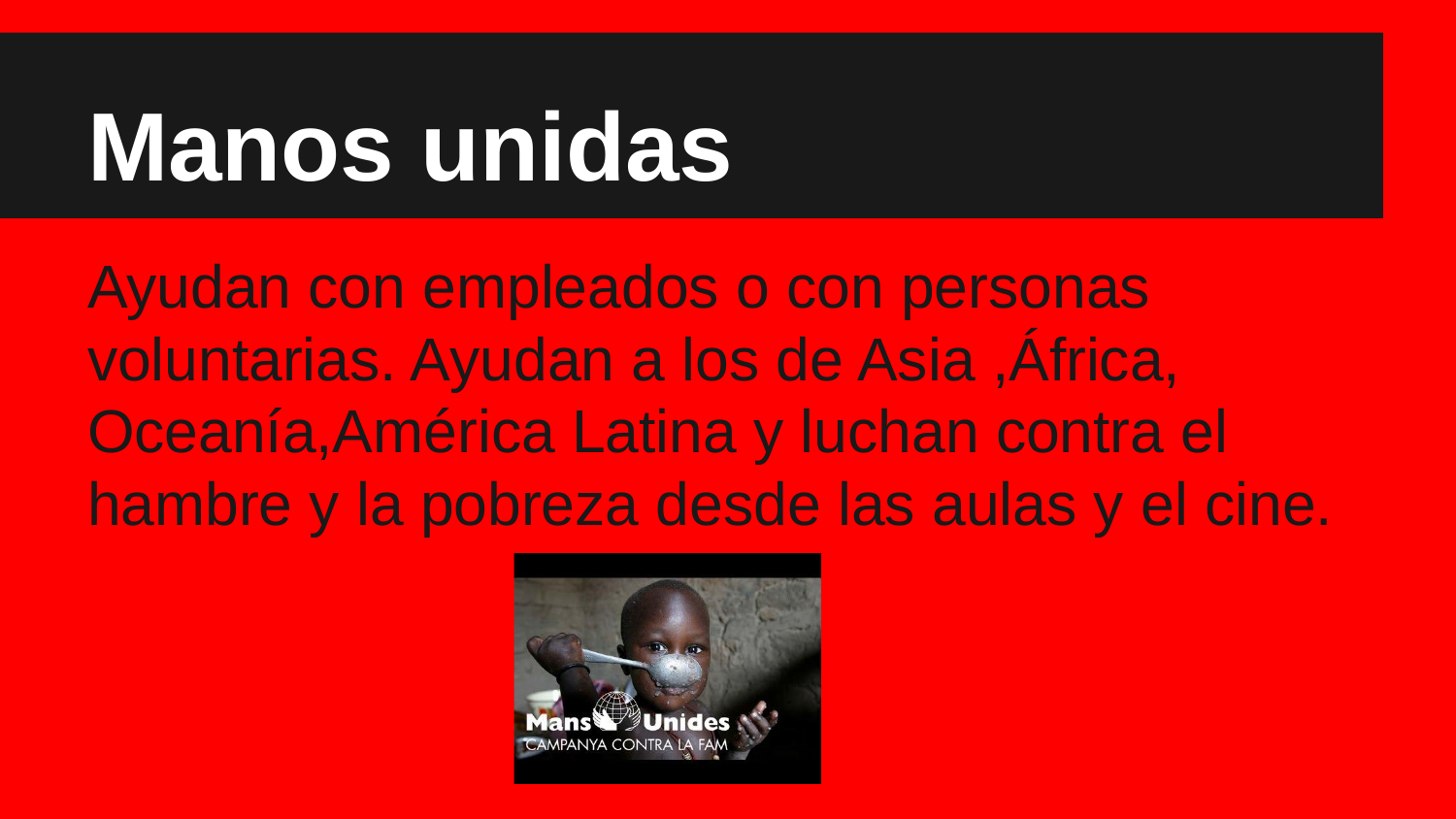

# Manos unidas
Ayudan con empleados o con personas voluntarias. Ayudan a los de Asia ,África,  Oceanía,América Latina y luchan contra el hambre y la pobreza desde las aulas y el cine.